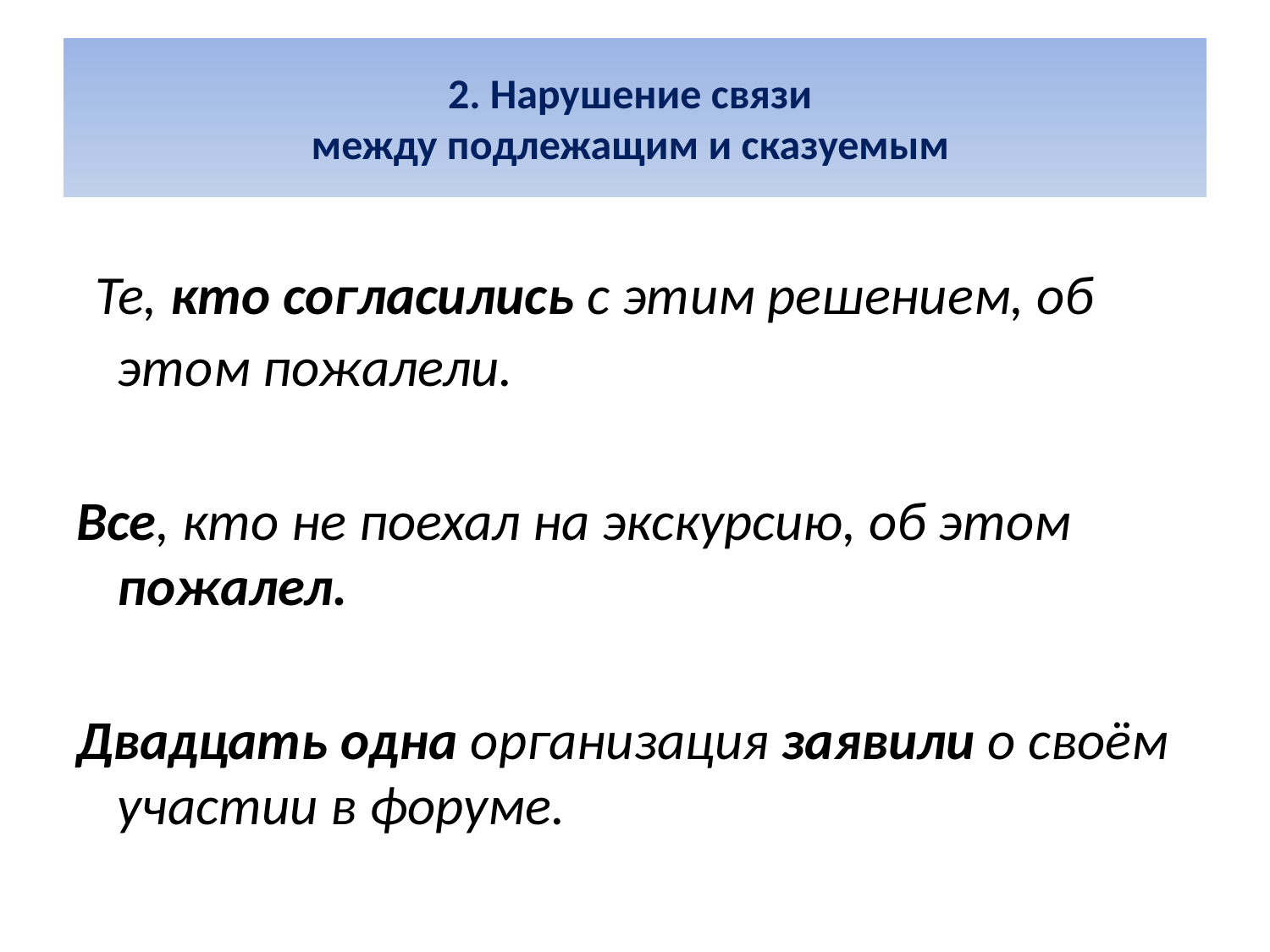

# 2. Нарушение связи между подлежащим и сказуемым
 Те, кто согласились с этим решением, об этом пожалели.

Все, кто не поехал на экскурсию, об этом пожалел.

Двадцать одна организация заявили о своём участии в форуме.